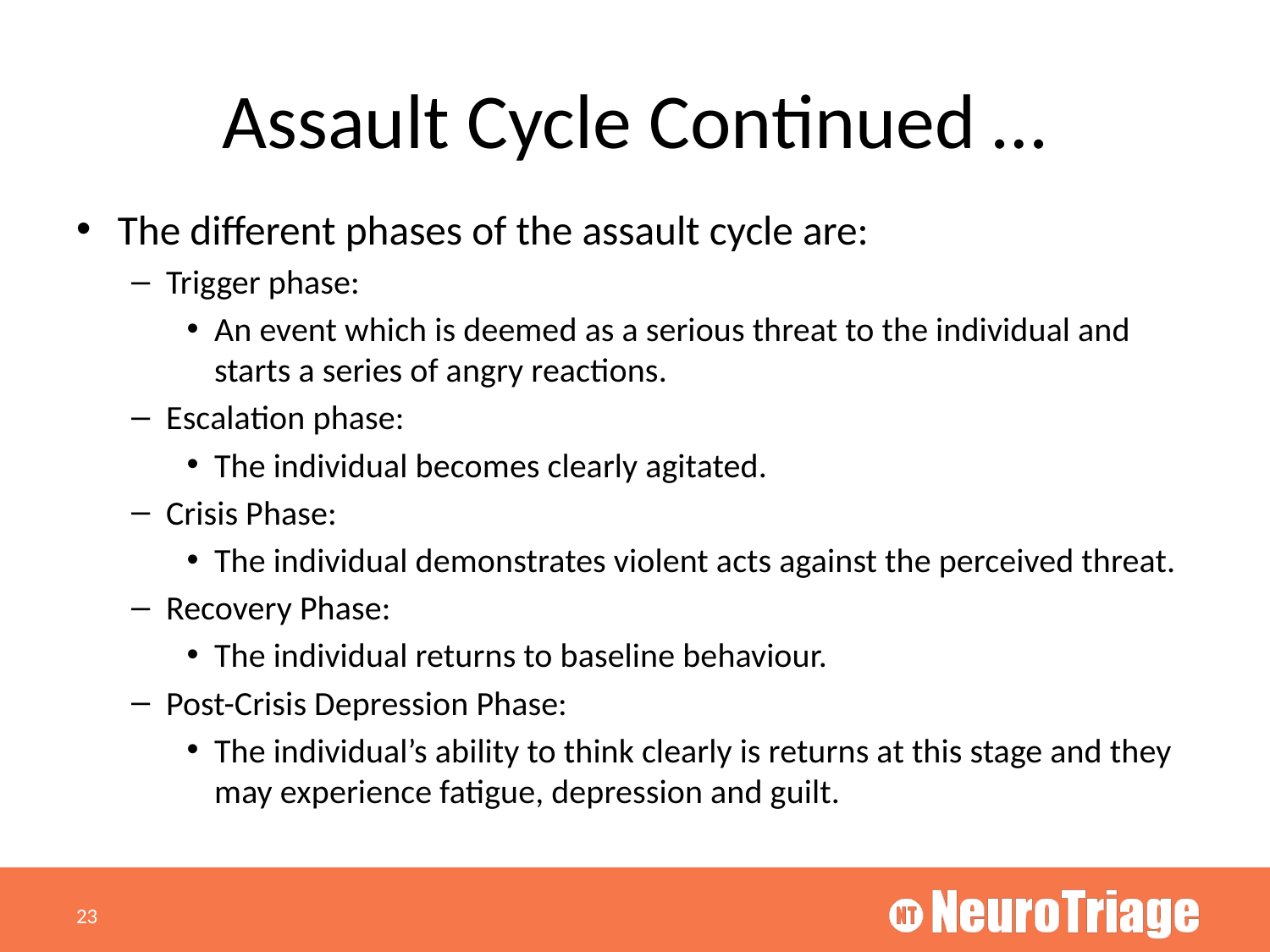

# Assault Cycle Continued …
The different phases of the assault cycle are:
Trigger phase:
An event which is deemed as a serious threat to the individual and starts a series of angry reactions.
Escalation phase:
The individual becomes clearly agitated.
Crisis Phase:
The individual demonstrates violent acts against the perceived threat.
Recovery Phase:
The individual returns to baseline behaviour.
Post-Crisis Depression Phase:
The individual’s ability to think clearly is returns at this stage and they may experience fatigue, depression and guilt.

23